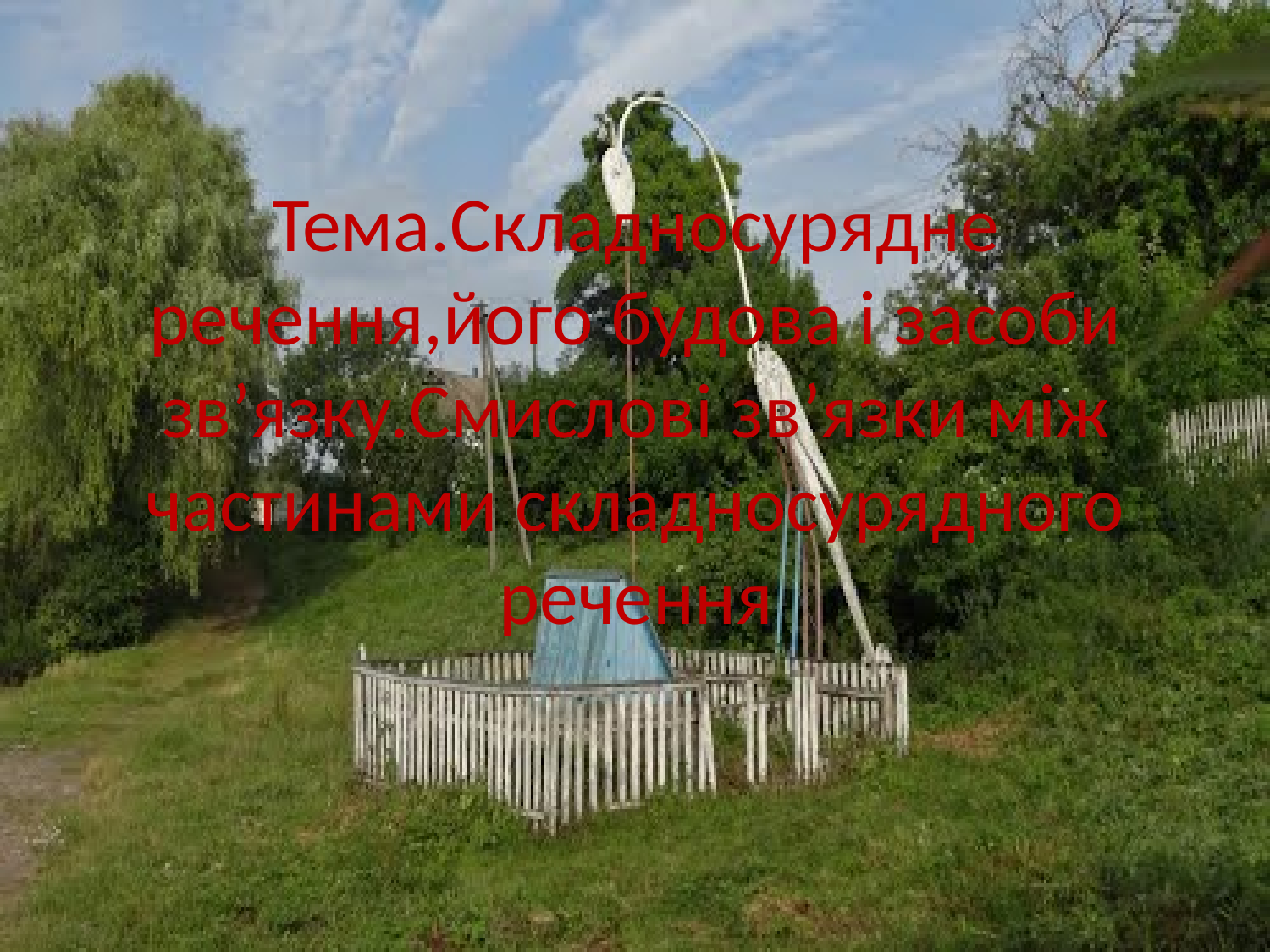

# Тема.Складносурядне речення,його будова і засоби зв’язку.Смислові зв’язки між частинами складносурядного речення